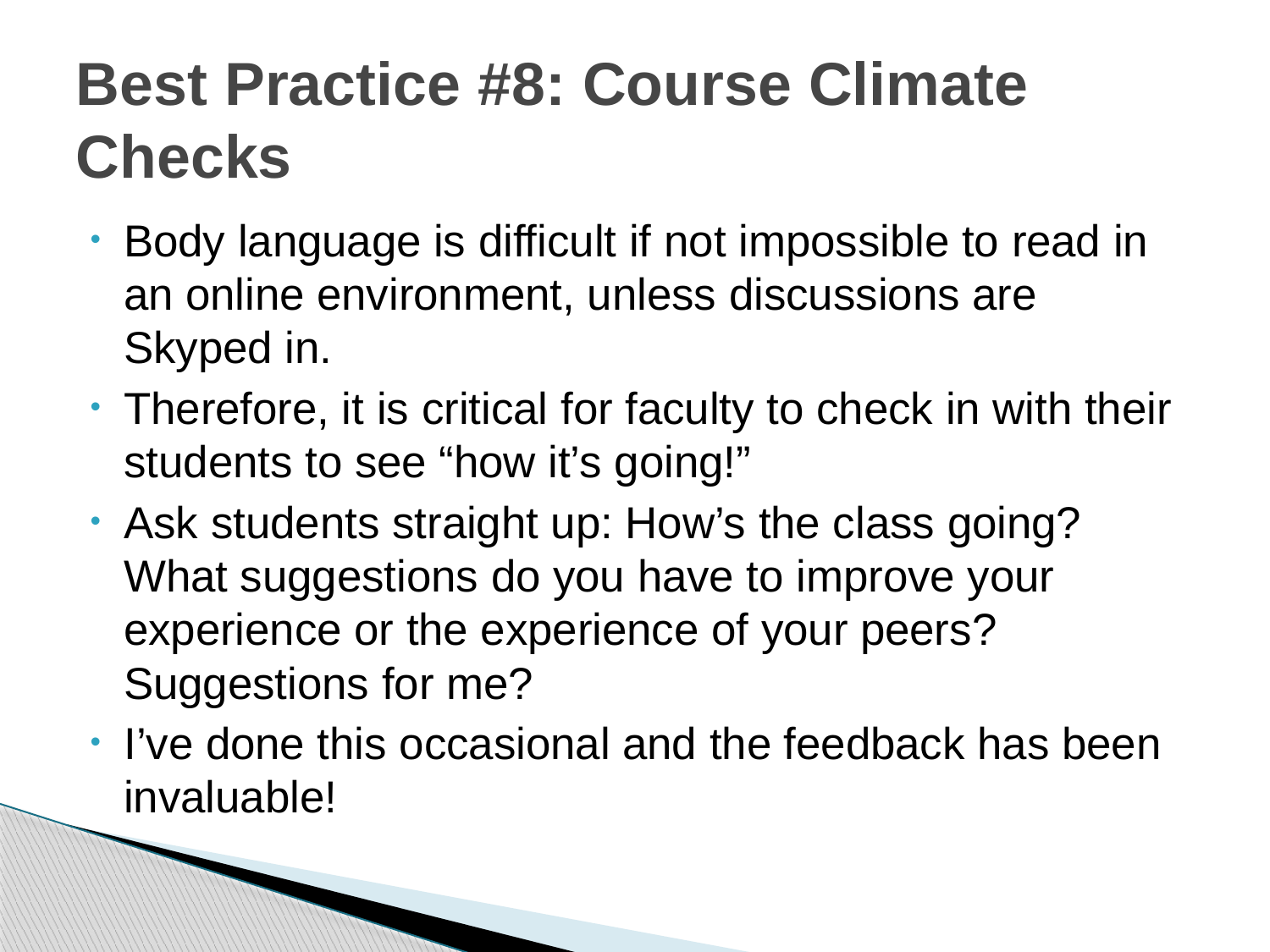

# Best Practice #8: Course Climate Checks
Body language is difficult if not impossible to read in an online environment, unless discussions are Skyped in.
Therefore, it is critical for faculty to check in with their students to see “how it’s going!”
Ask students straight up: How’s the class going?  What suggestions do you have to improve your experience or the experience of your peers?  Suggestions for me?
I’ve done this occasional and the feedback has been invaluable!